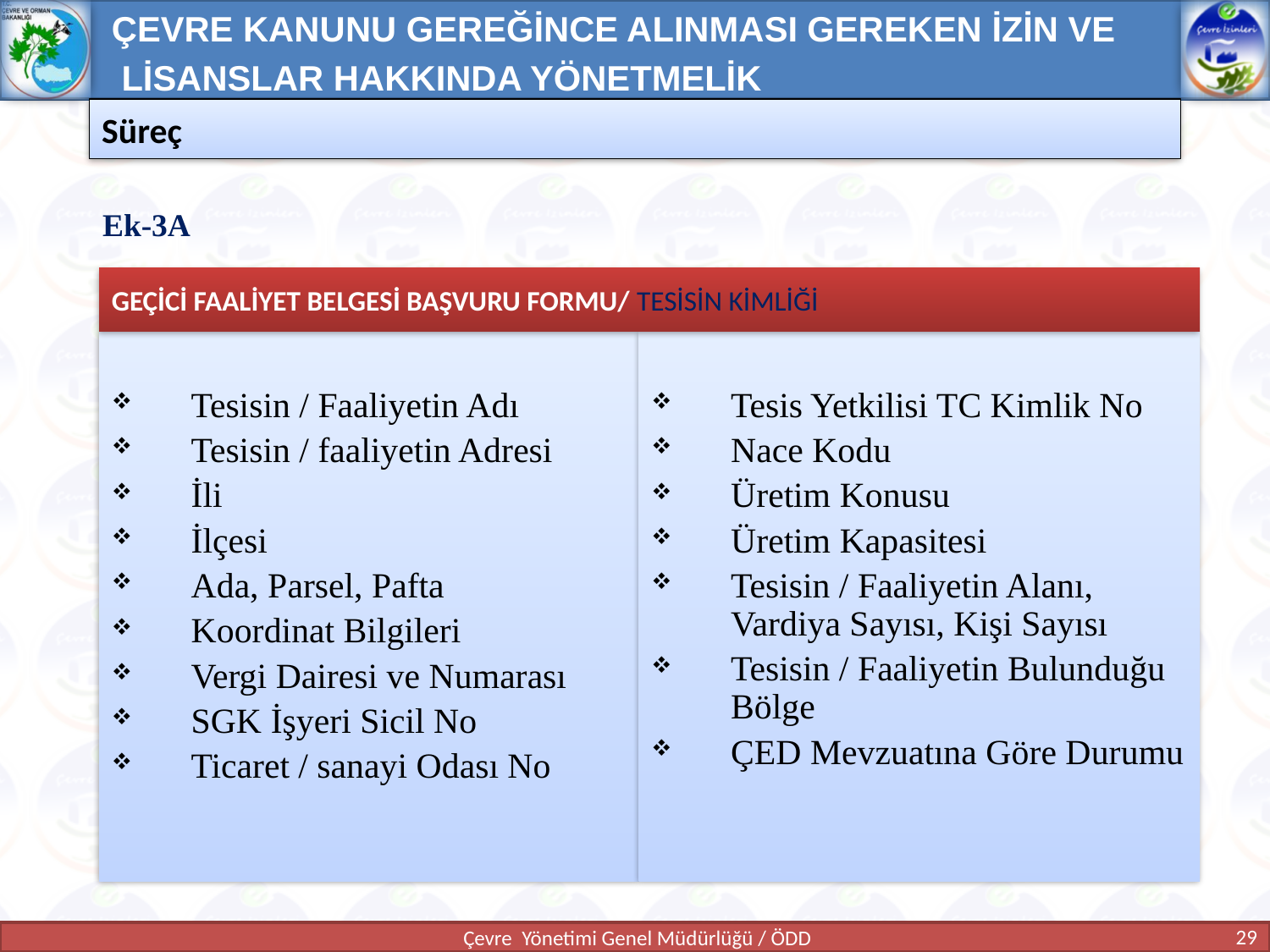

ÇEVRE KANUNU GEREĞİNCE ALINMASI GEREKEN İZİN VE
 LİSANSLAR HAKKINDA YÖNETMELİK
Süreç
Ek-3A
GEÇİCİ FAALİYET BELGESİ BAŞVURU FORMU/ TESİSİN KİMLİĞİ

Tesisin / Faaliyetin Adı
Tesisin / faaliyetin Adresi
İli
İlçesi
Ada, Parsel, Pafta
Koordinat Bilgileri
Vergi Dairesi ve Numarası
SGK İşyeri Sicil No
Ticaret / sanayi Odası No

Tesis Yetkilisi TC Kimlik No
Nace Kodu
Üretim Konusu
Üretim Kapasitesi
Tesisin / Faaliyetin Alanı, Vardiya Sayısı, Kişi Sayısı
Tesisin / Faaliyetin Bulunduğu Bölge
ÇED Mevzuatına Göre Durumu
29
Çevre  Yönetimi Genel Müdürlüğü / ÖDD